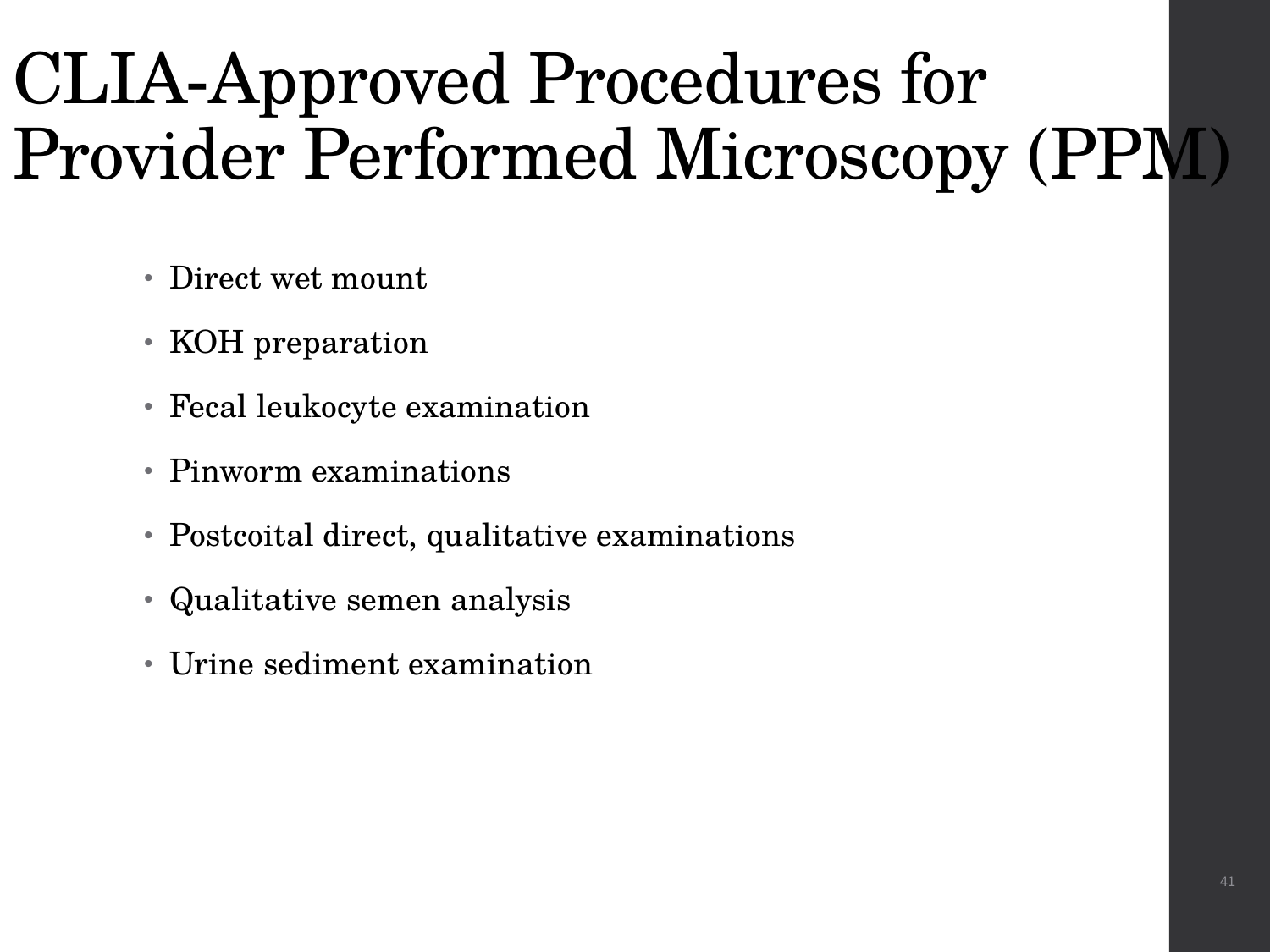

# CLIA-Approved Procedures for Provider Performed Microscopy (PPM)
Direct wet mount
KOH preparation
Fecal leukocyte examination
Pinworm examinations
Postcoital direct, qualitative examinations
Qualitative semen analysis
Urine sediment examination

 41